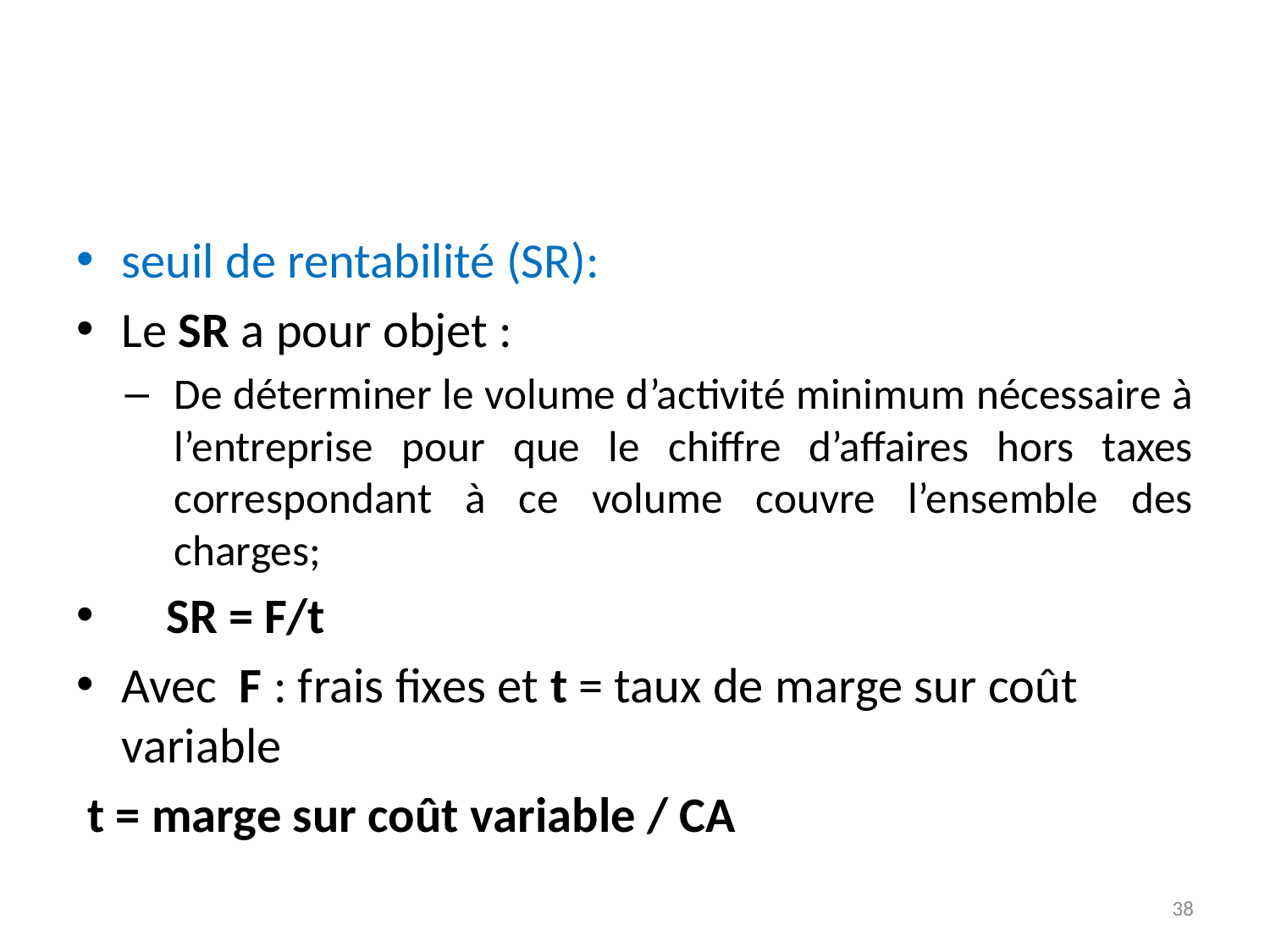

#
seuil de rentabilité (SR):
Le SR a pour objet :
De déterminer le volume d’activité minimum nécessaire à l’entreprise pour que le chiffre d’affaires hors taxes correspondant à ce volume couvre l’ensemble des charges;
    SR = F/t
Avec  F : frais fixes et t = taux de marge sur coût variable
 t = marge sur coût variable / CA
38